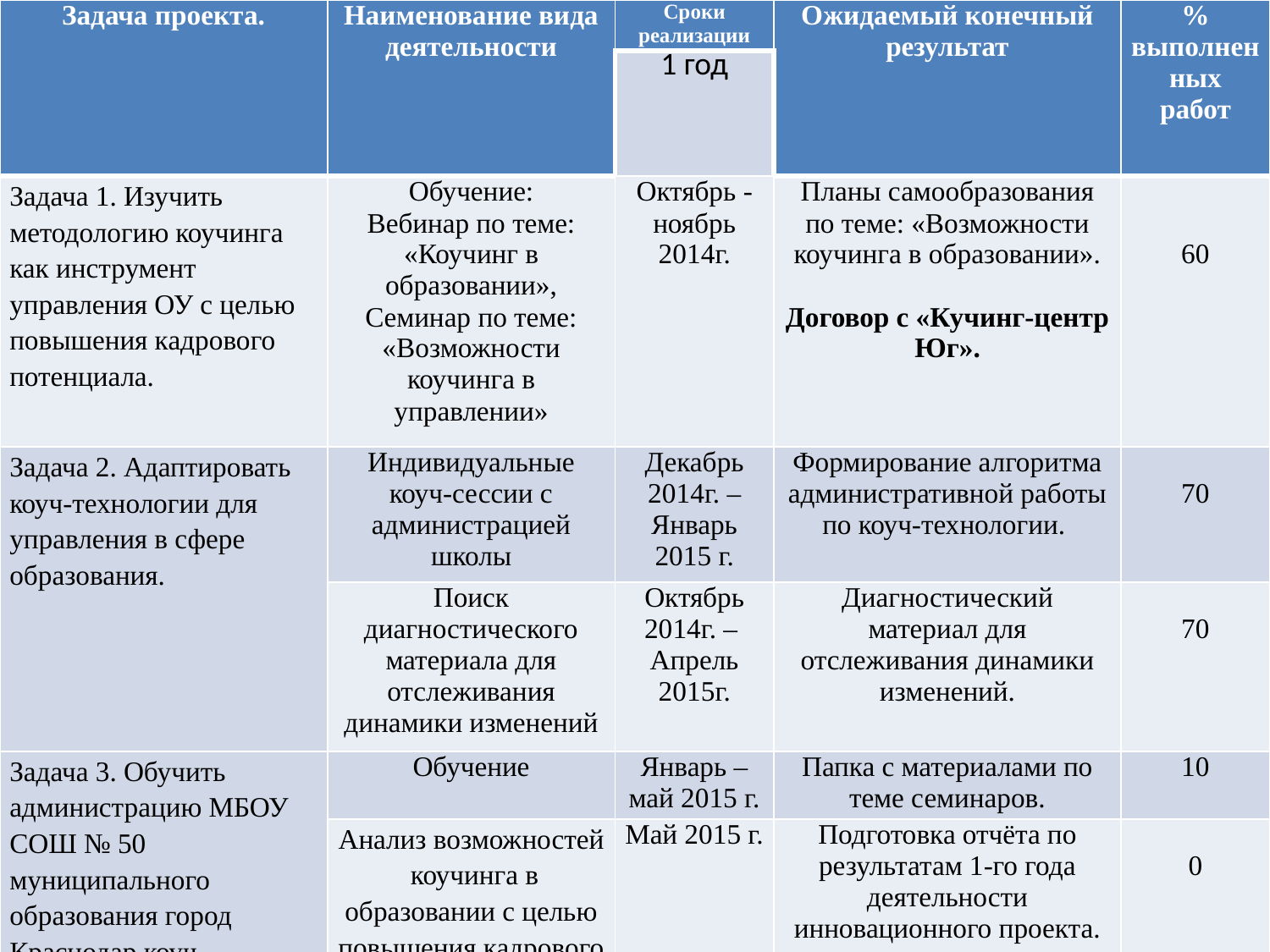

| Задача проекта. | Наименование вида деятельности | Сроки реализации | Ожидаемый конечный результат | % выполненных работ |
| --- | --- | --- | --- | --- |
|  |  | 1 год |  |  |
| Задача 1. Изучить методологию коучинга как инструмент управления ОУ с целью повышения кадрового потенциала. | Обучение: Вебинар по теме: «Коучинг в образовании», Семинар по теме: «Возможности коучинга в управлении» | Октябрь - ноябрь 2014г. | Планы самообразования по теме: «Возможности коучинга в образовании». Договор с «Кучинг-центр Юг». | 60 |
| Задача 2. Адаптировать коуч-технологии для управления в сфере образования. | Индивидуальные коуч-сессии с администрацией школы | Декабрь 2014г. – Январь 2015 г. | Формирование алгоритма административной работы по коуч-технологии. | 70 |
|  | Поиск диагностического материала для отслеживания динамики изменений | Октябрь 2014г. – Апрель 2015г. | Диагностический материал для отслеживания динамики изменений. | 70 |
| Задача 3. Обучить администрацию МБОУ СОШ № 50 муниципального образования город Краснодар коуч-инструментам. | Обучение | Январь – май 2015 г. | Папка с материалами по теме семинаров. | 10 |
|  | Анализ возможностей коучинга в образовании с целью повышения кадрового потенциала. | Май 2015 г. | Подготовка отчёта по результатам 1-го года деятельности инновационного проекта. | 0 |